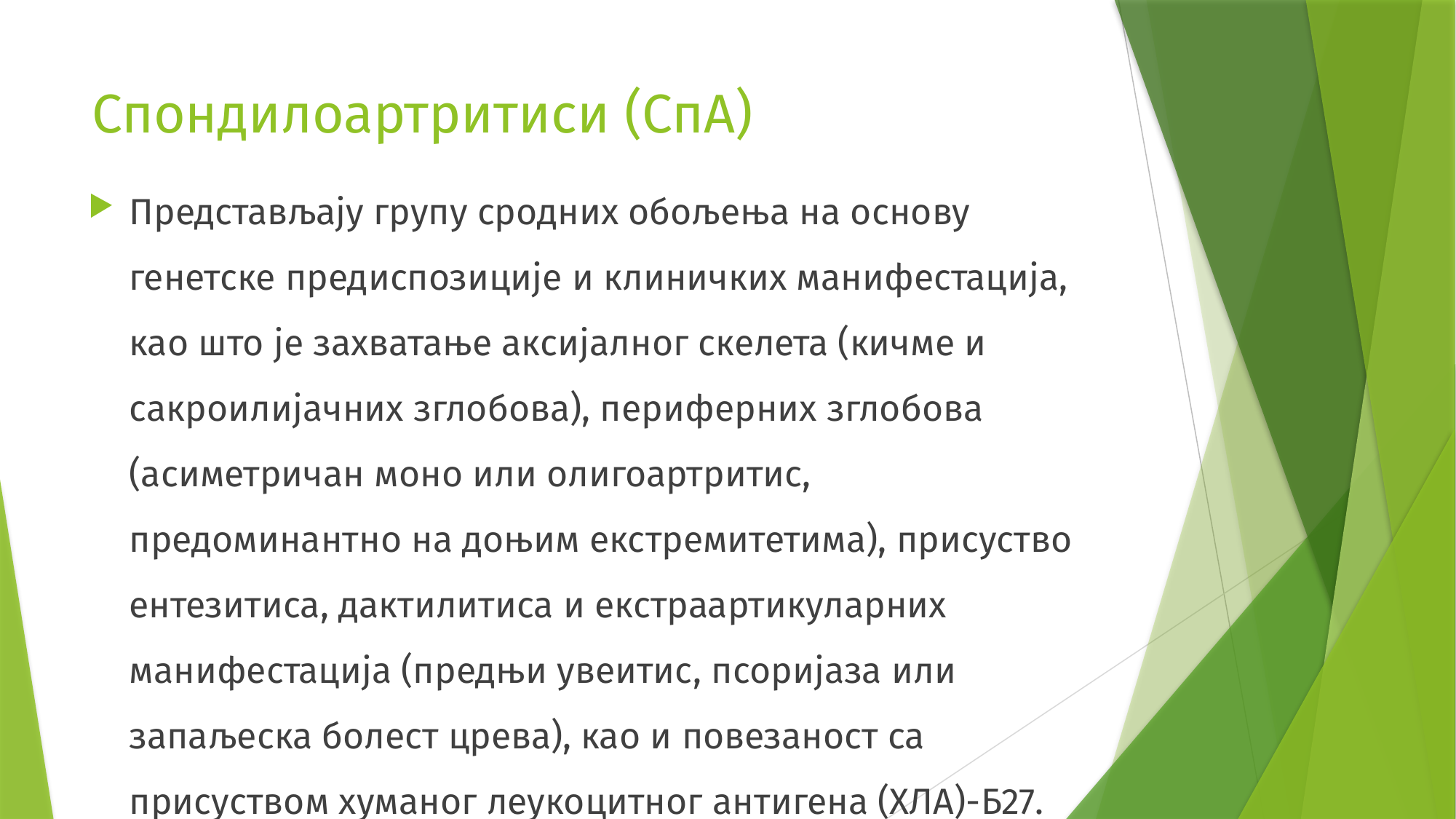

# Спондилоартритиси (СпА)
Представљају групу сродних обољења на основу генетске предиспозиције и клиничких манифестација, као што је захватање аксијалног скелета (кичме и сакроилијачних зглобова), периферних зглобова (асиметричан моно или олигоартритис, предоминантно на доњим екстремитетима), присуство ентезитиса, дактилитиса и екстраартикуларних манифестација (предњи увеитис, псоријаза или запаљеска болест црева), као и повезаност са присуством хуманог леукоцитног антигена (ХЛА)-Б27.